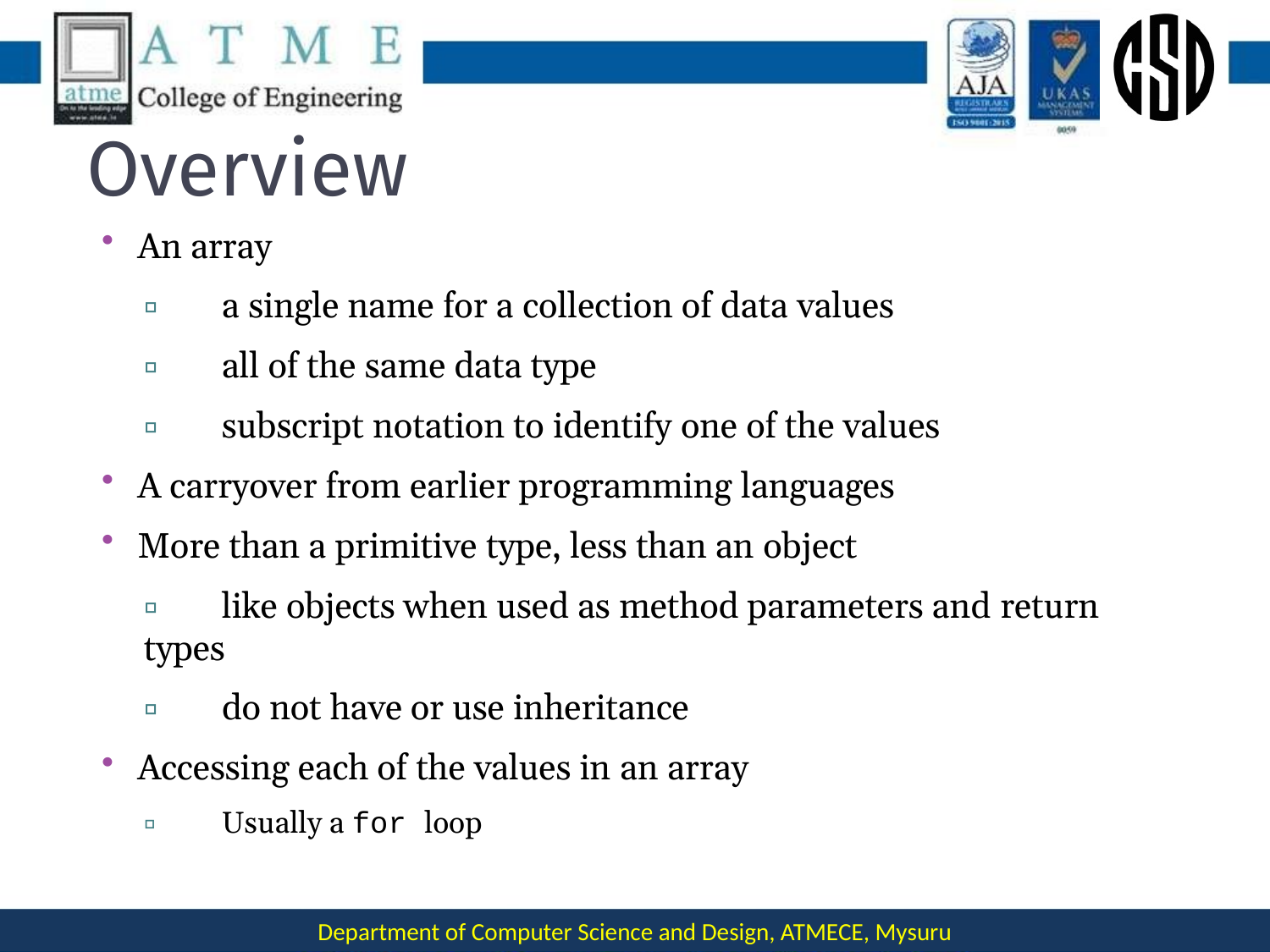

# Overview
An array
▫	a single name for a collection of data values
▫	all of the same data type
▫	subscript notation to identify one of the values
A carryover from earlier programming languages
More than a primitive type, less than an object
▫	like objects when used as method parameters and return types
▫	do not have or use inheritance
Accessing each of the values in an array
▫	Usually a for loop